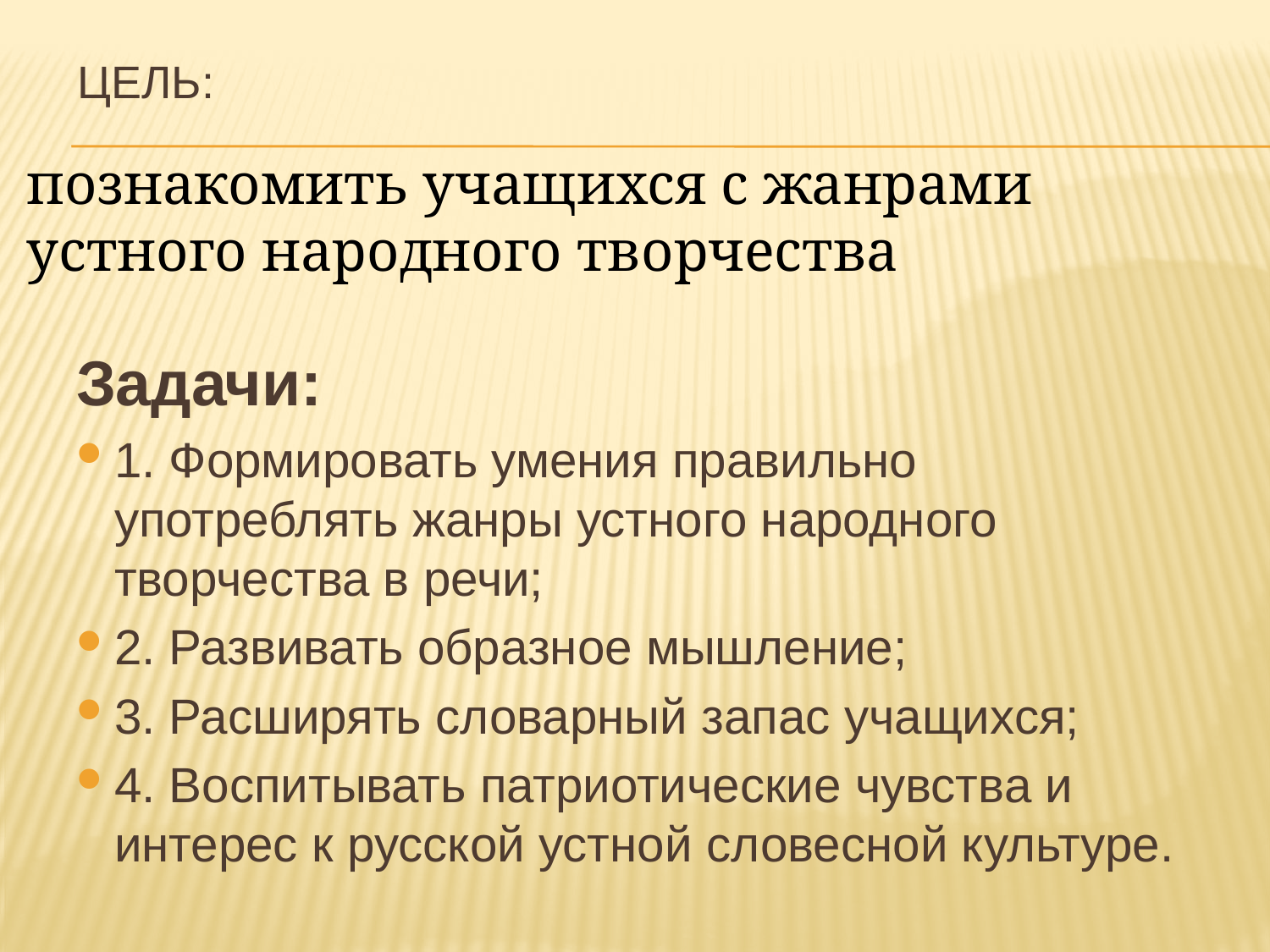

# Цель:
познакомить учащихся с жанрами
устного народного творчества
Задачи:
1. Формировать умения правильно употреблять жанры устного народного творчества в речи;
2. Развивать образное мышление;
3. Расширять словарный запас учащихся;
4. Воспитывать патриотические чувства и интерес к русской устной словесной культуре.